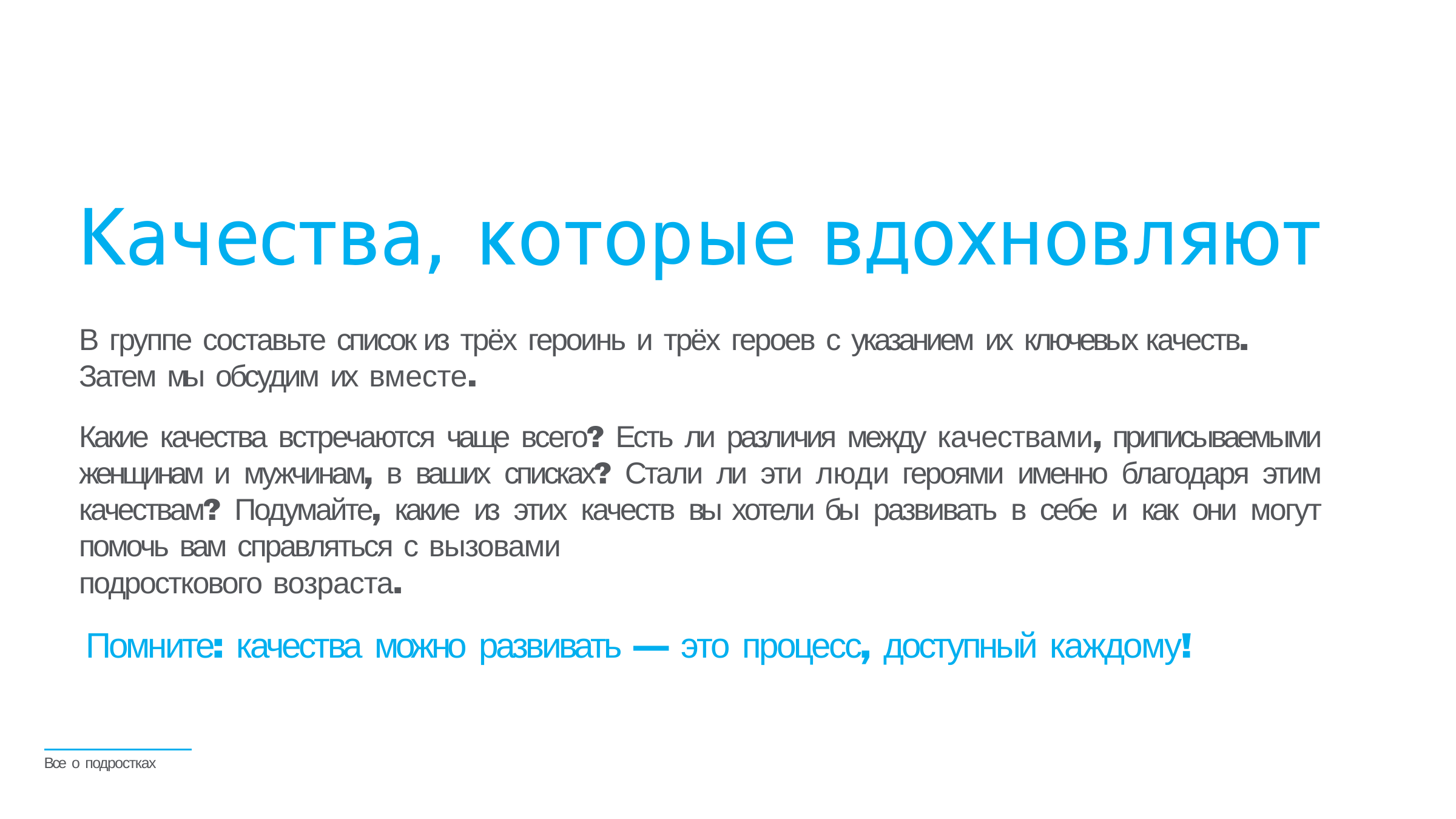

Качества, которые вдохновляют
В группе составьте список из трёх героинь и трёх героев с указанием их ключевых качеств. Затем мы обсудим их вместе.
Какие качества встречаются чаще всего? Есть ли различия между качествами, приписываемыми женщинам и мужчинам, в ваших списках? Стали ли эти люди героями именно благодаря этим качествам? Подумайте, какие из этих качеств вы хотели бы развивать в себе и как они могут помочь вам справляться с вызовами
подросткового возраста.
Помните: качества можно развивать — это процесс, доступный каждому!

Все о подростках